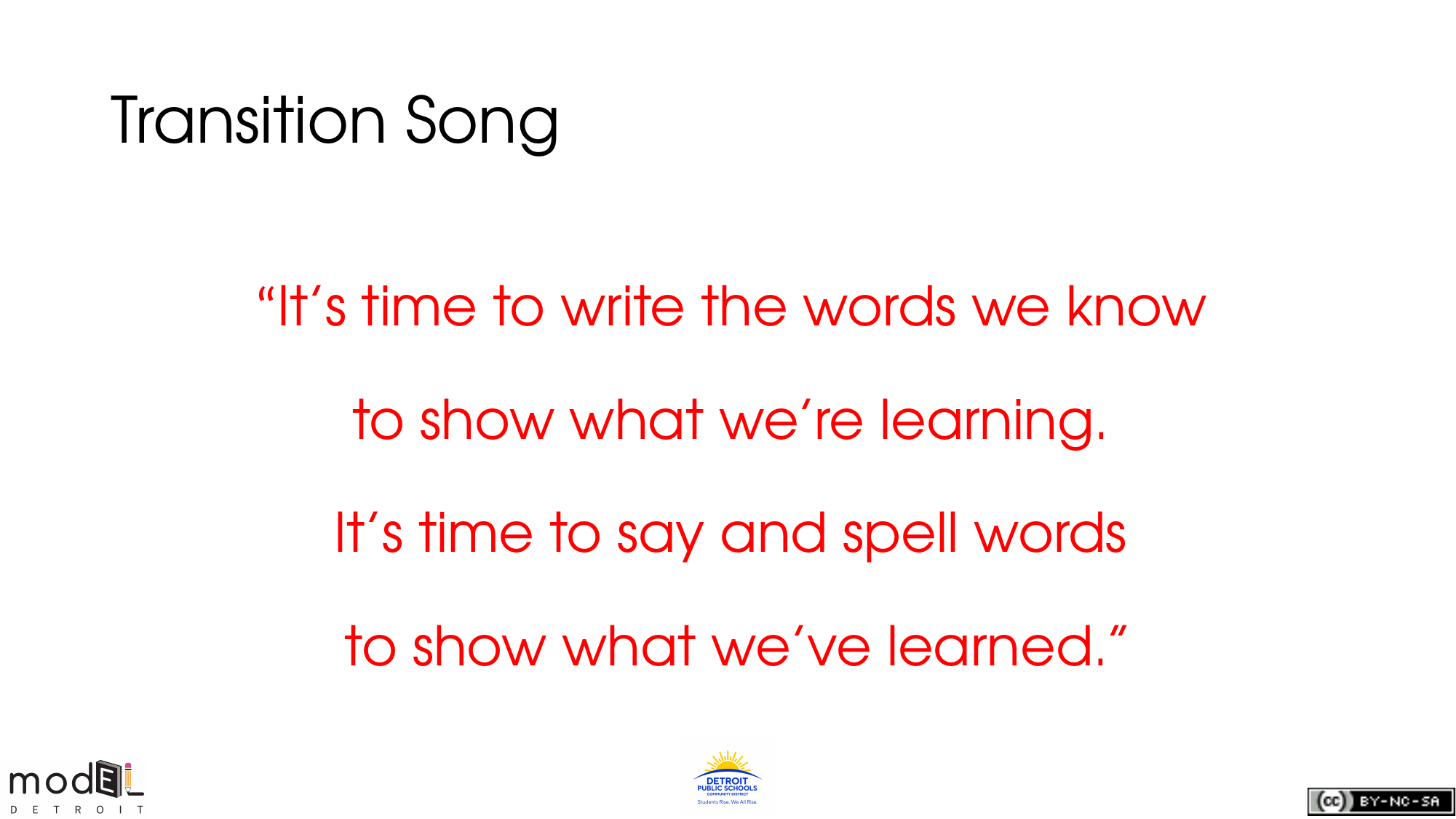

# Transition Song
“It’s time to write the words we know
to show what we’re learning.
It’s time to say and spell words
to show what we’ve learned.”